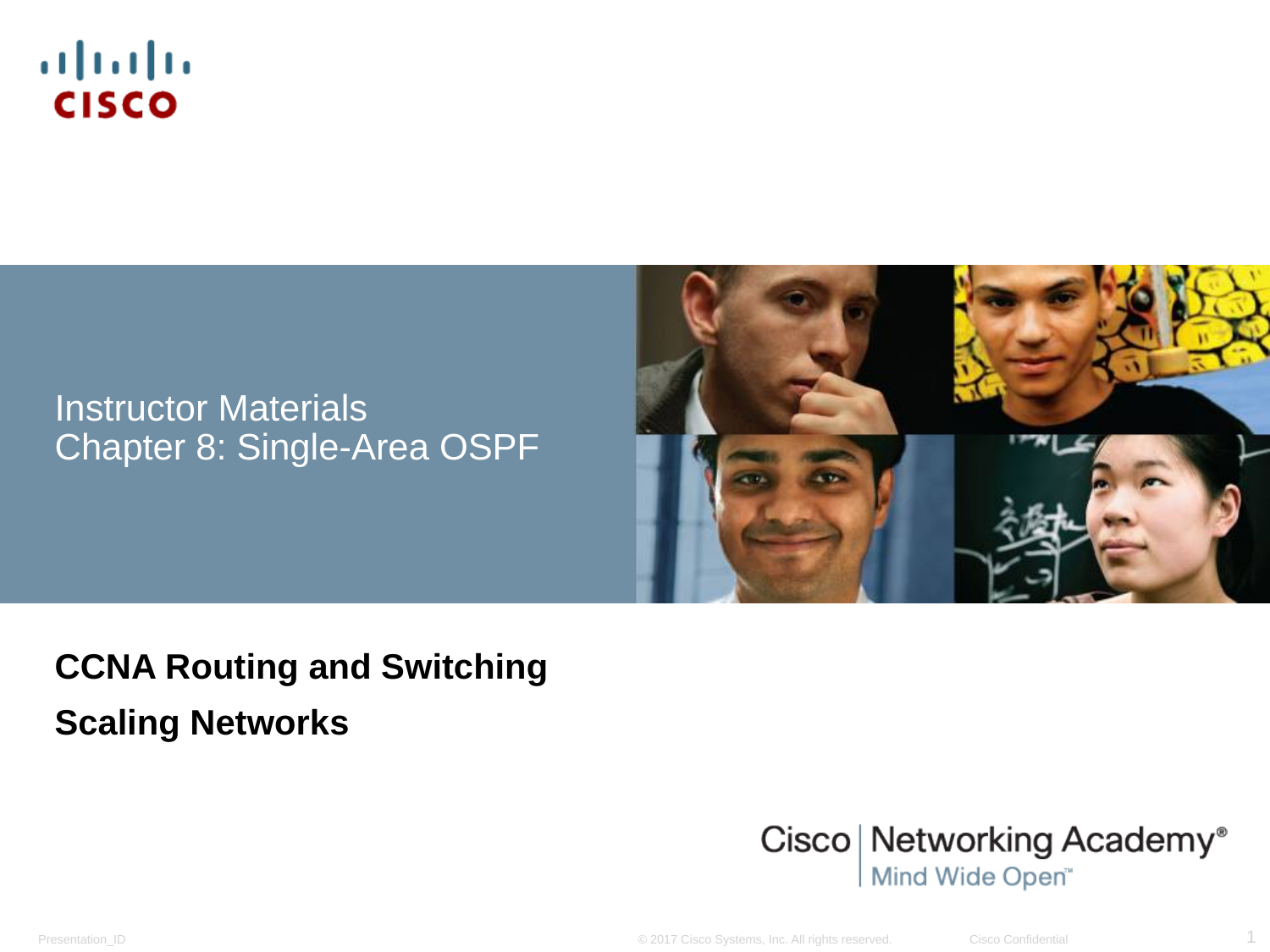

# Instructor Materials Chapter 8: Single-Area OSPF
CCNA Routing and Switching
Scaling Networks